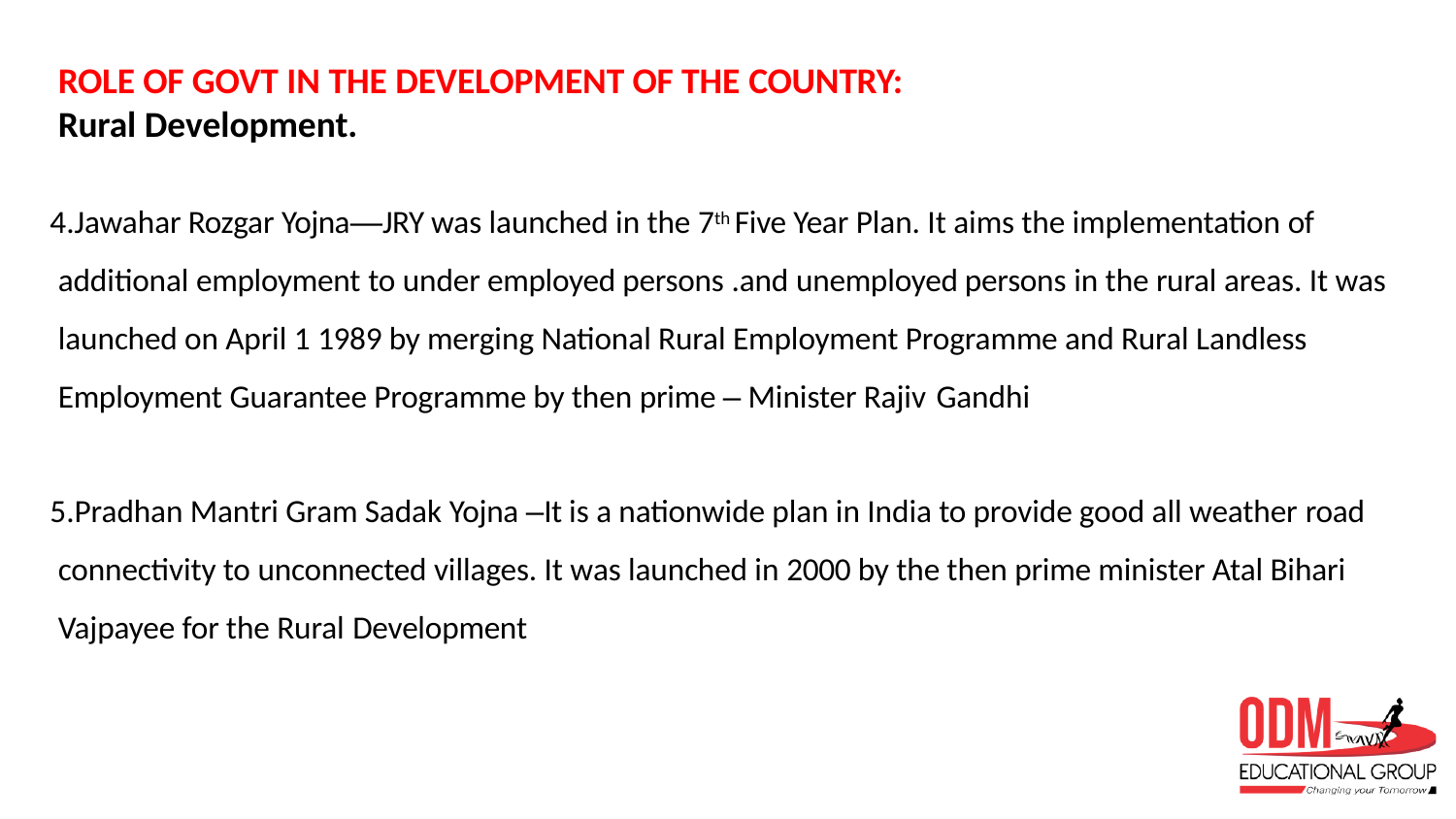

# ROLE OF GOVT IN THE DEVELOPMENT OF THE COUNTRY:
Rural Development.
Jawahar Rozgar Yojna—JRY was launched in the 7th Five Year Plan. It aims the implementation of  additional employment to under employed persons .and unemployed persons in the rural areas. It was  launched on April 1 1989 by merging National Rural Employment Programme and Rural Landless  Employment Guarantee Programme by then prime – Minister Rajiv Gandhi

Pradhan Mantri Gram Sadak Yojna –It is a nationwide plan in India to provide good all weather road  connectivity to unconnected villages. It was launched in 2000 by the then prime minister Atal Bihari  Vajpayee for the Rural Development